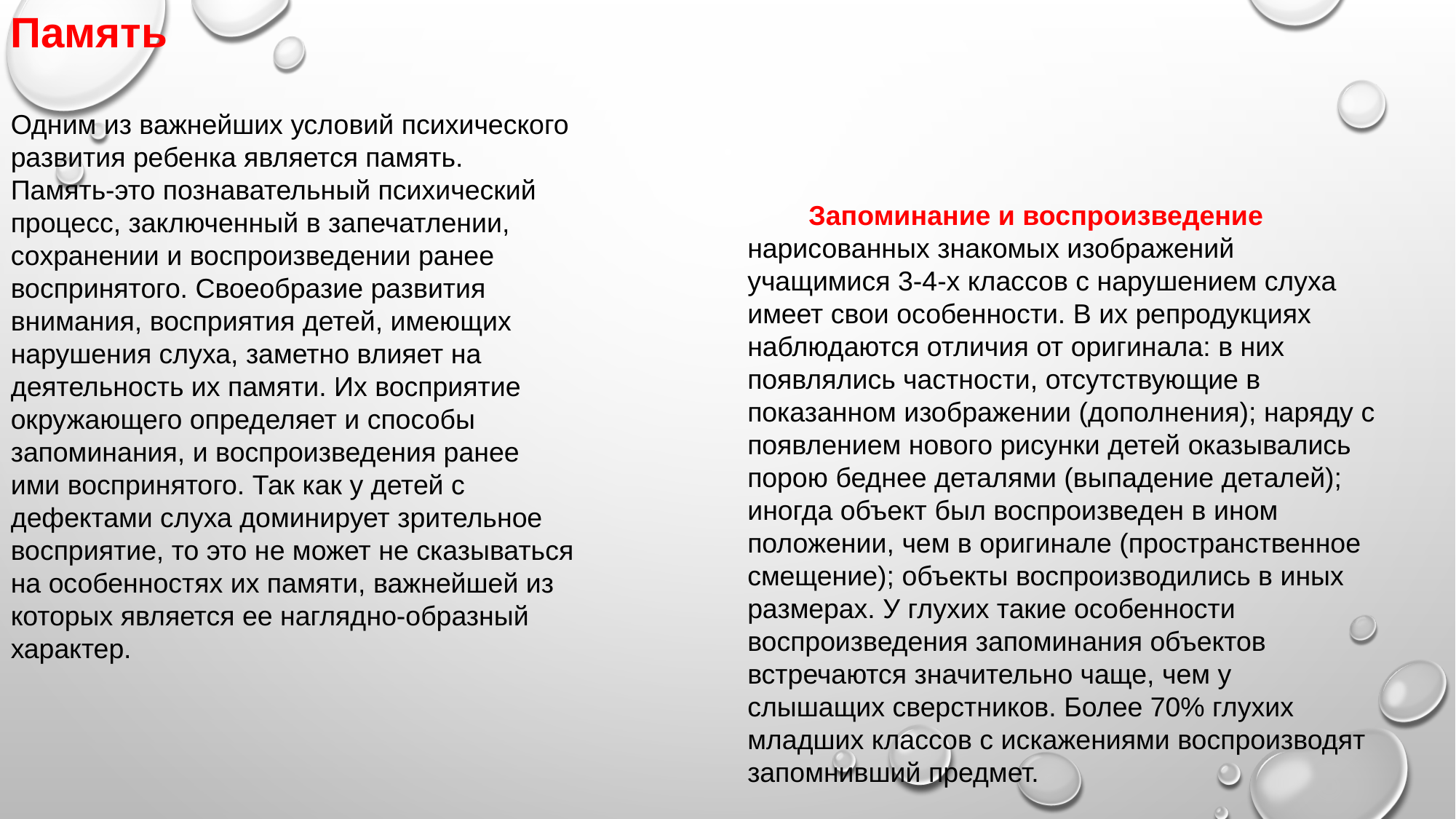

Память

Одним из важнейших условий психического развития ребенка является память. Память-это познавательный психический процесс, заключенный в запечатлении, сохранении и воспроизведении ранее воспринятого. Своеобразие развития внимания, восприятия детей, имеющих нарушения слуха, заметно влияет на деятельность их памяти. Их восприятие окружающего определяет и способы запоминания, и воспроизведения ранее ими воспринятого. Так как у детей с дефектами слуха доминирует зрительное восприятие, то это не может не сказываться на особенностях их памяти, важнейшей из которых является ее наглядно-образный характер.
        Запоминание и воспроизведение нарисованных знакомых изображений учащимися 3-4-х классов с нарушением слуха имеет свои особенности. В их репродукциях наблюдаются отличия от оригинала: в них появлялись частности, отсутствующие в показанном изображении (дополнения); наряду с появлением нового рисунки детей оказывались порою беднее деталями (выпадение деталей); иногда объект был воспроизведен в ином положении, чем в оригинале (пространственное смещение); объекты воспроизводились в иных размерах. У глухих такие особенности воспроизведения запоминания объектов встречаются значительно чаще, чем у слышащих сверстников. Более 70% глухих младших классов с искажениями воспроизводят запомнивший предмет.